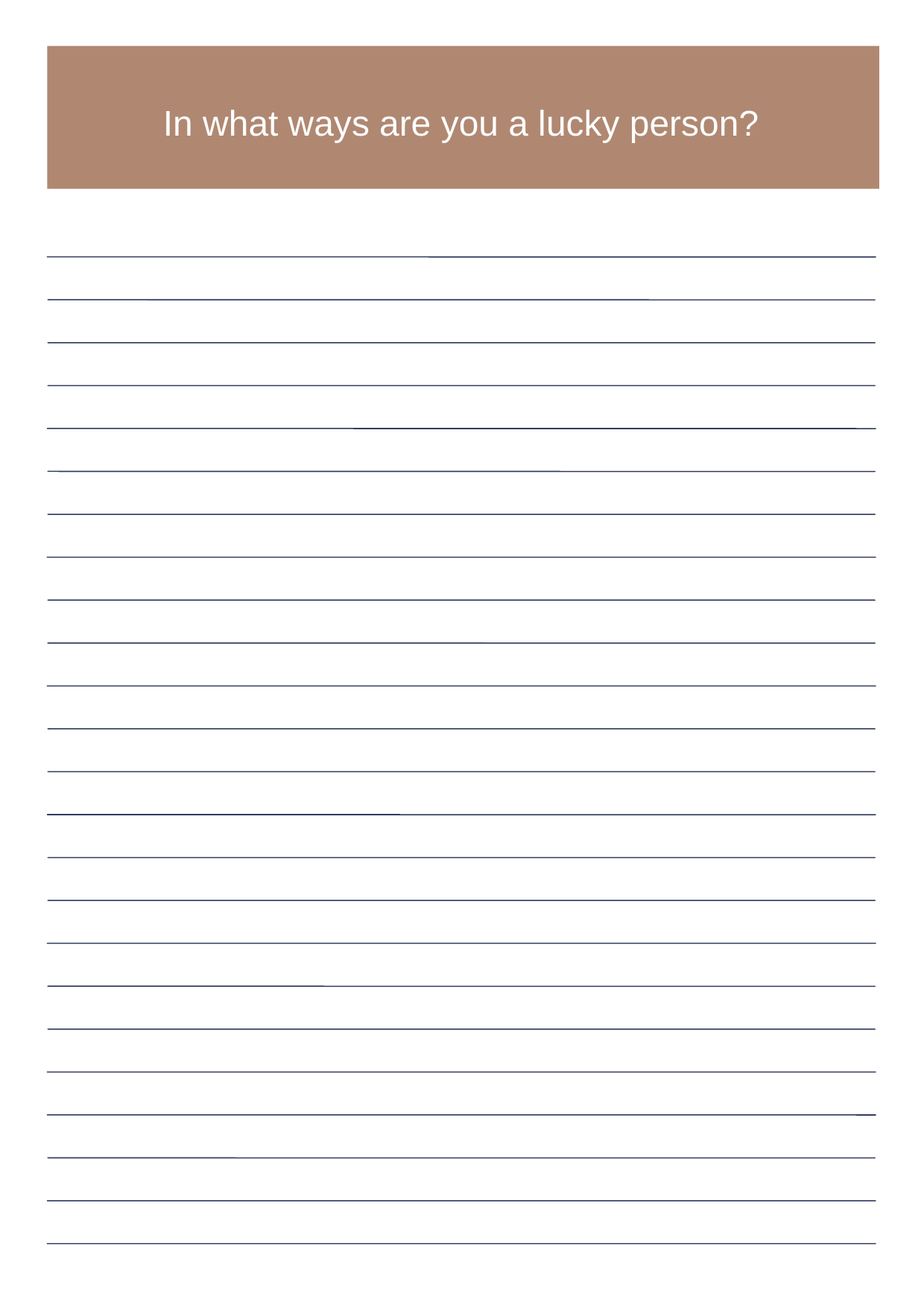

In what ways are you a lucky person?